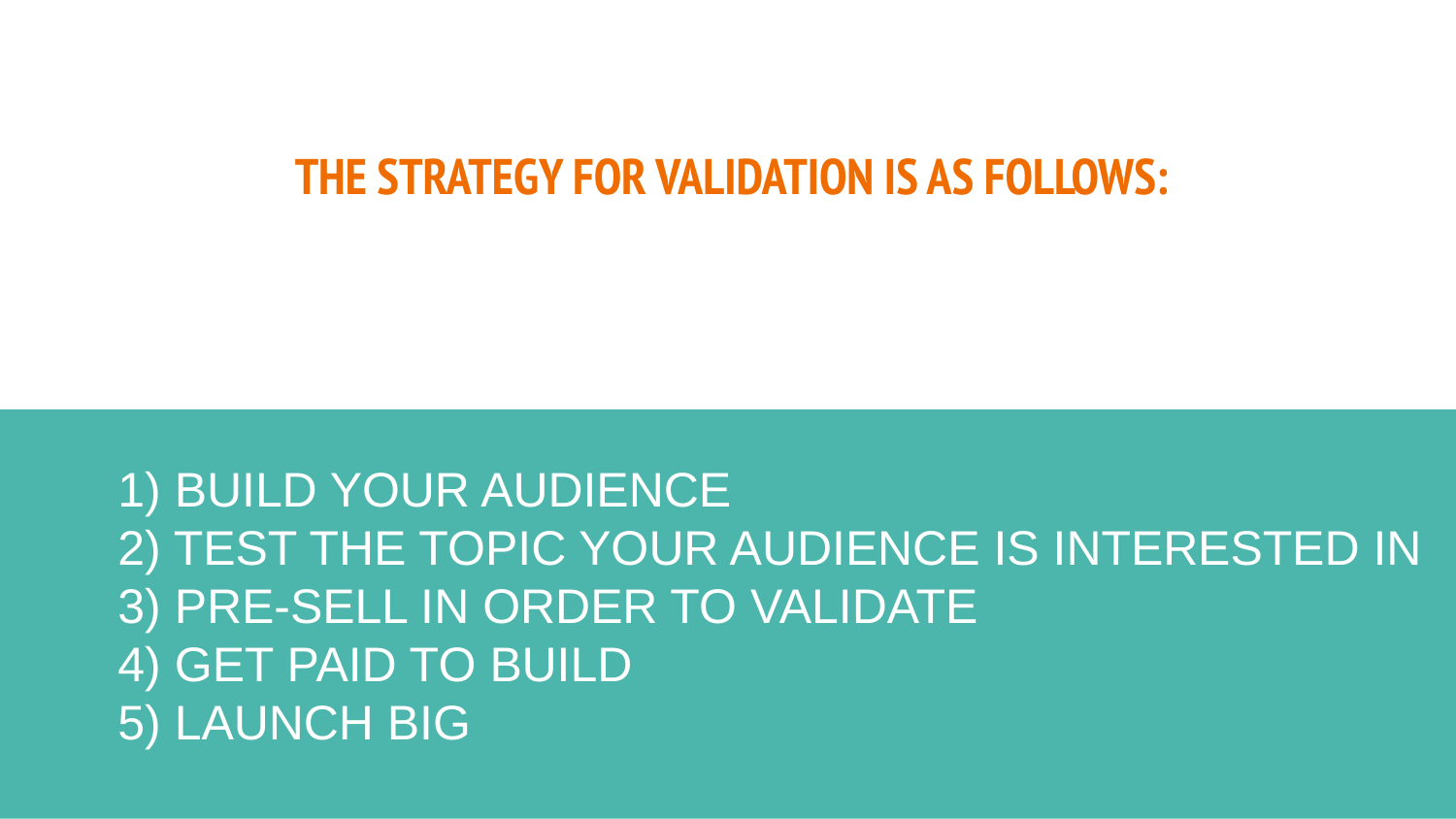

# THE STRATEGY FOR VALIDATION IS AS FOLLOWS:
1) BUILD YOUR AUDIENCE
2) TEST THE TOPIC YOUR AUDIENCE IS INTERESTED IN
3) PRE-SELL IN ORDER TO VALIDATE
4) GET PAID TO BUILD
5) LAUNCH BIG